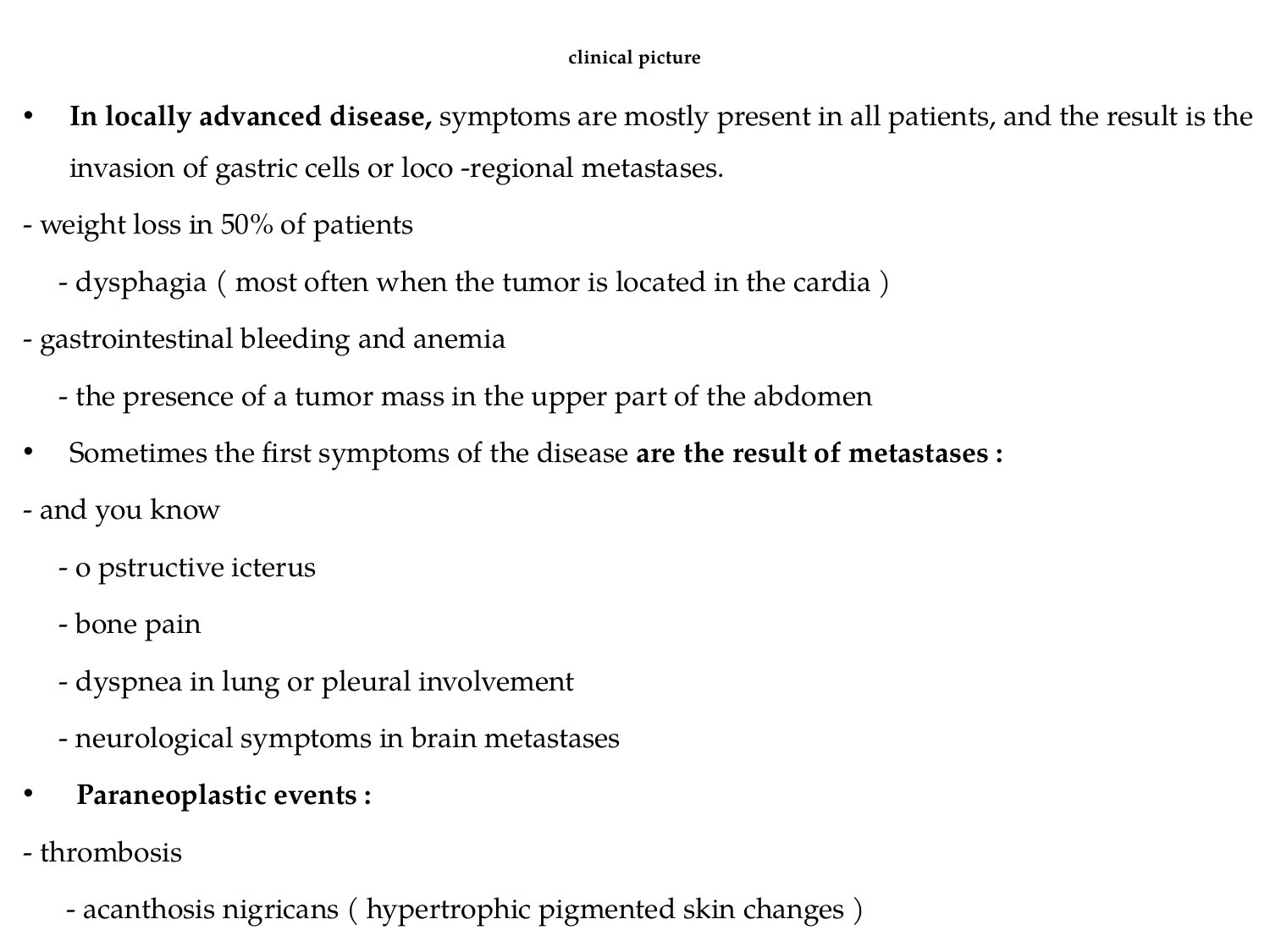

# clinical picture
In locally advanced disease, symptoms are mostly present in all patients, and the result is the invasion of gastric cells or loco -regional metastases.
- weight loss in 50% of patients
     - dysphagia ( most often when the tumor is located in the cardia )
- gastrointestinal bleeding and anemia
     - the presence of a tumor mass in the upper part of the abdomen
Sometimes the first symptoms of the disease are the result of metastases :
- and you know
     - o pstructive icterus
     - bone pain
     - dyspnea in lung or pleural involvement
     - neurological symptoms in brain metastases
 Paraneoplastic events :
- thrombosis
      - acanthosis nigricans ( hypertrophic pigmented skin changes )